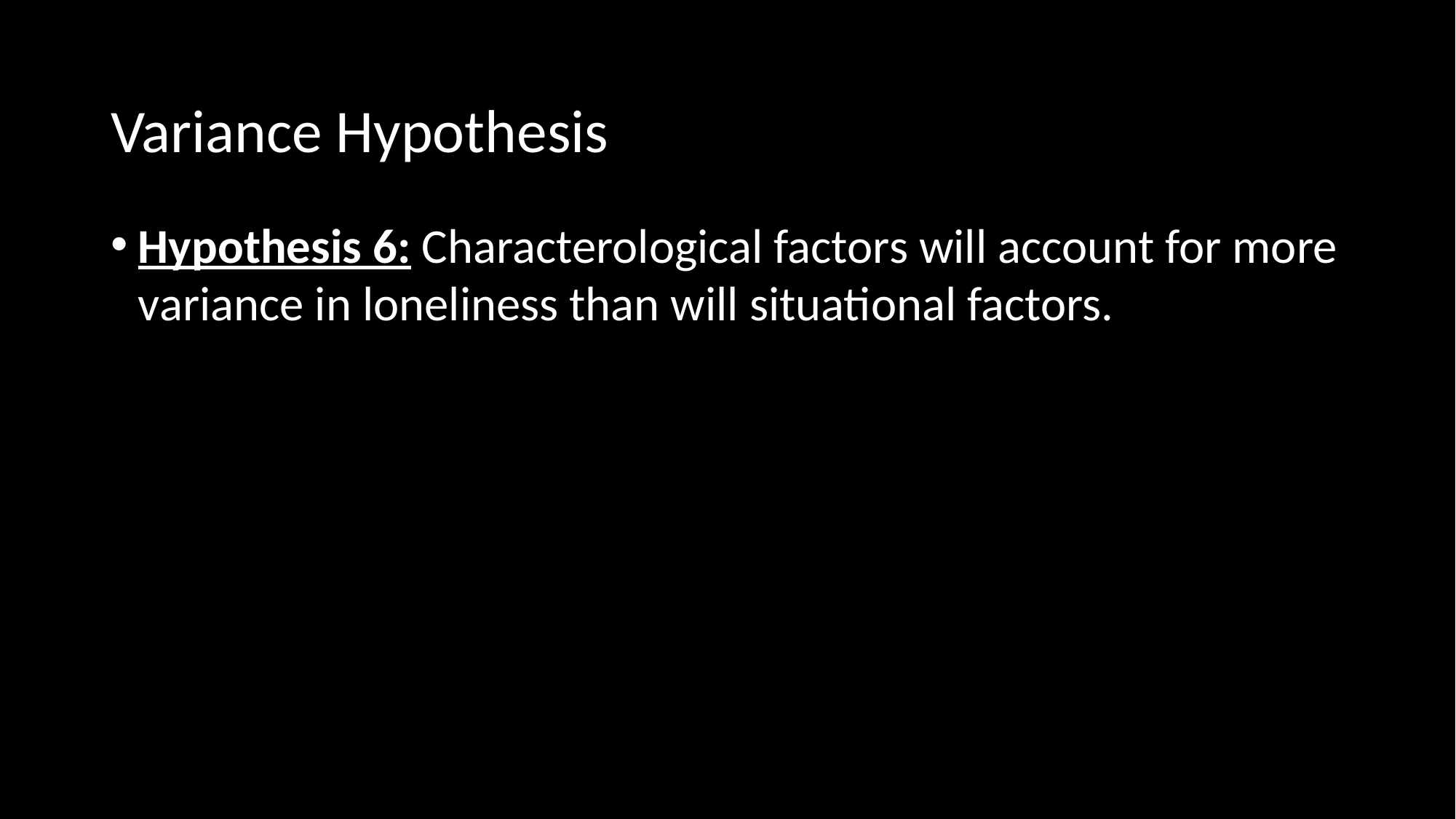

# Variance Hypothesis
Hypothesis 6: Characterological factors will account for more variance in loneliness than will situational factors.